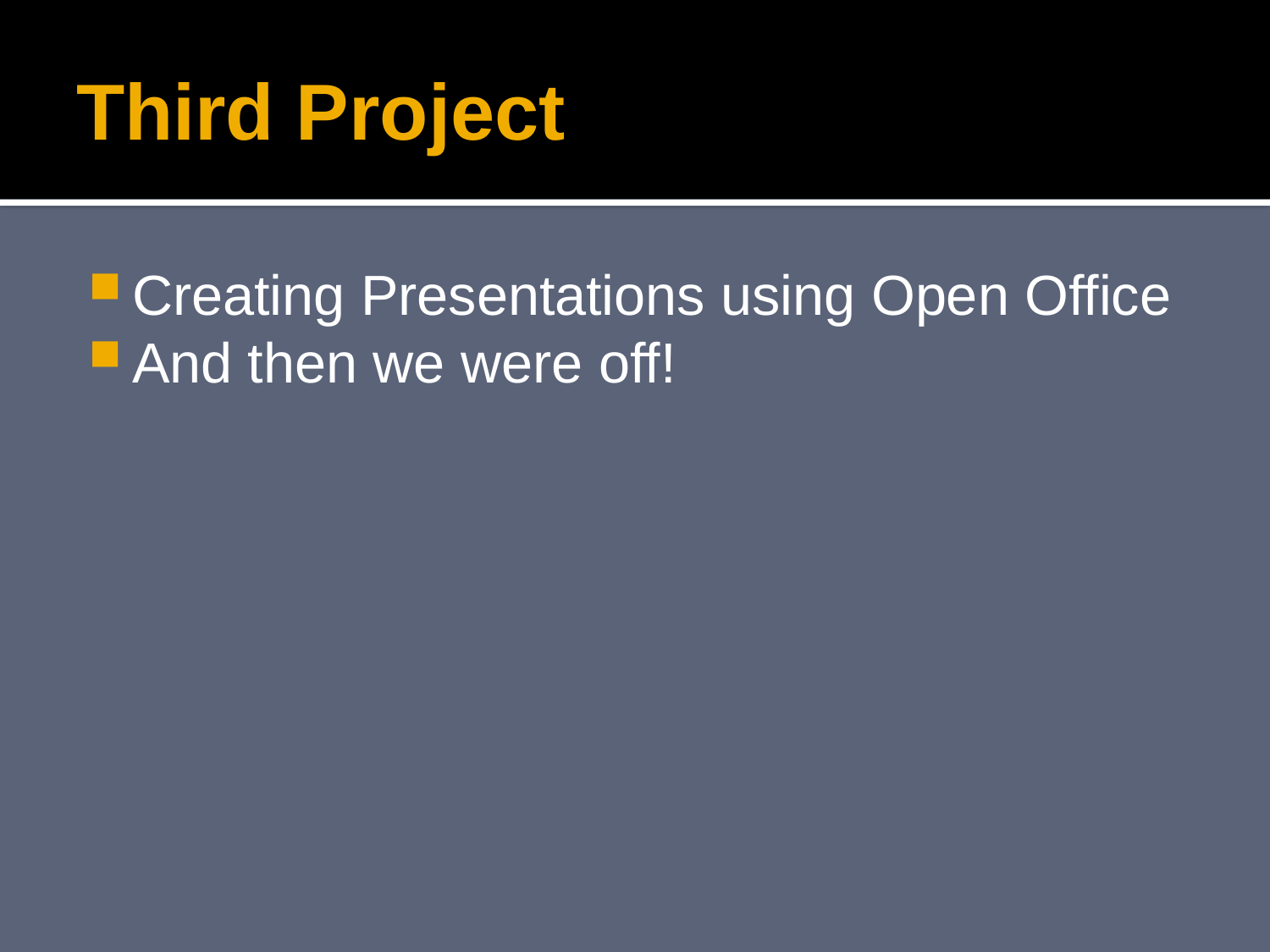

# Third Project
Creating Presentations using Open Office
And then we were off!